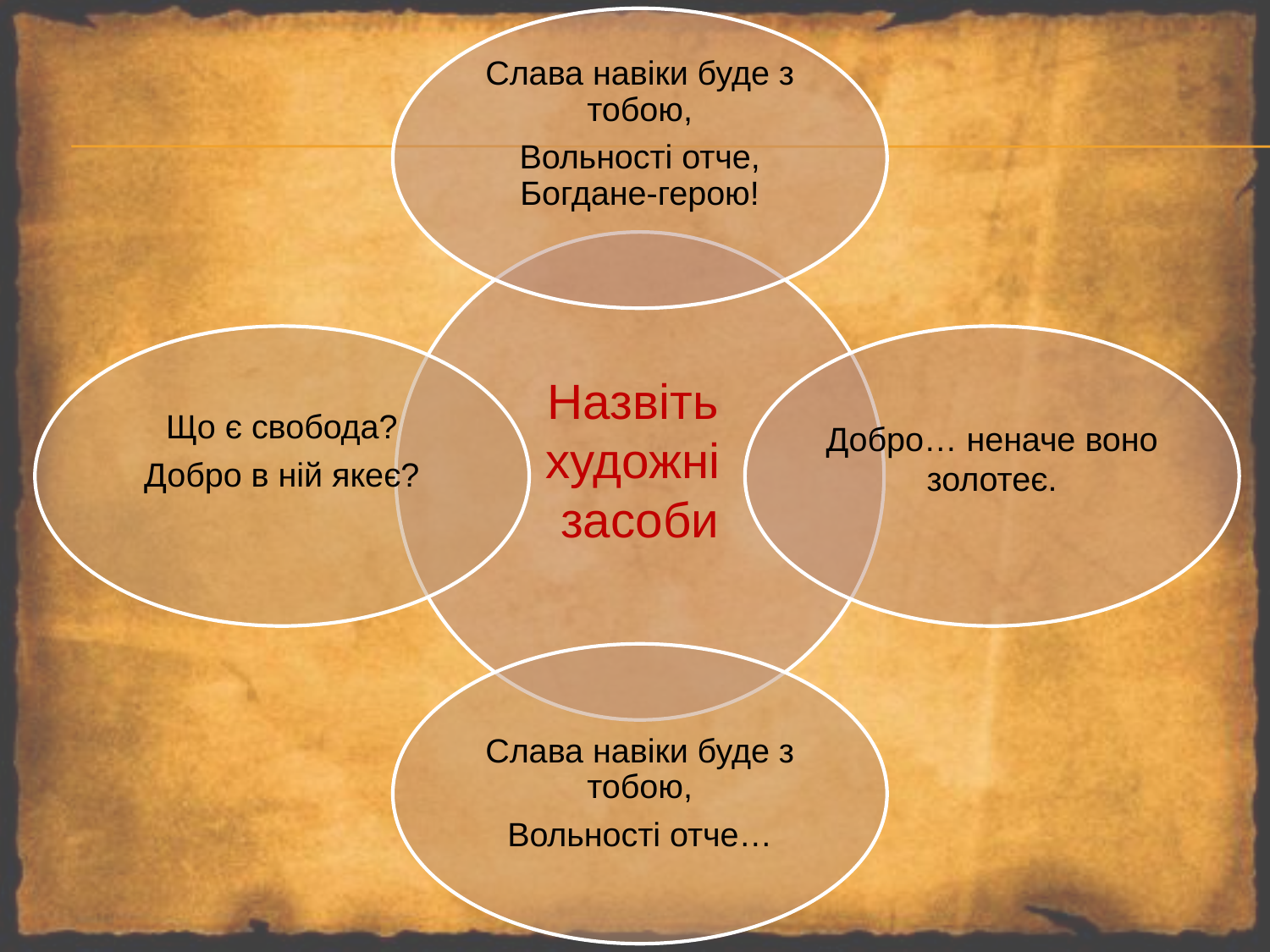

Назвіть
художні
засоби

Слава навіки буде з тобою,
Вольності отче, Богдане-герою!

Добро… неначе воно золотеє.

Слава навіки буде з тобою,
Вольності отче…
Що є свобода?
Добро в ній якеє?